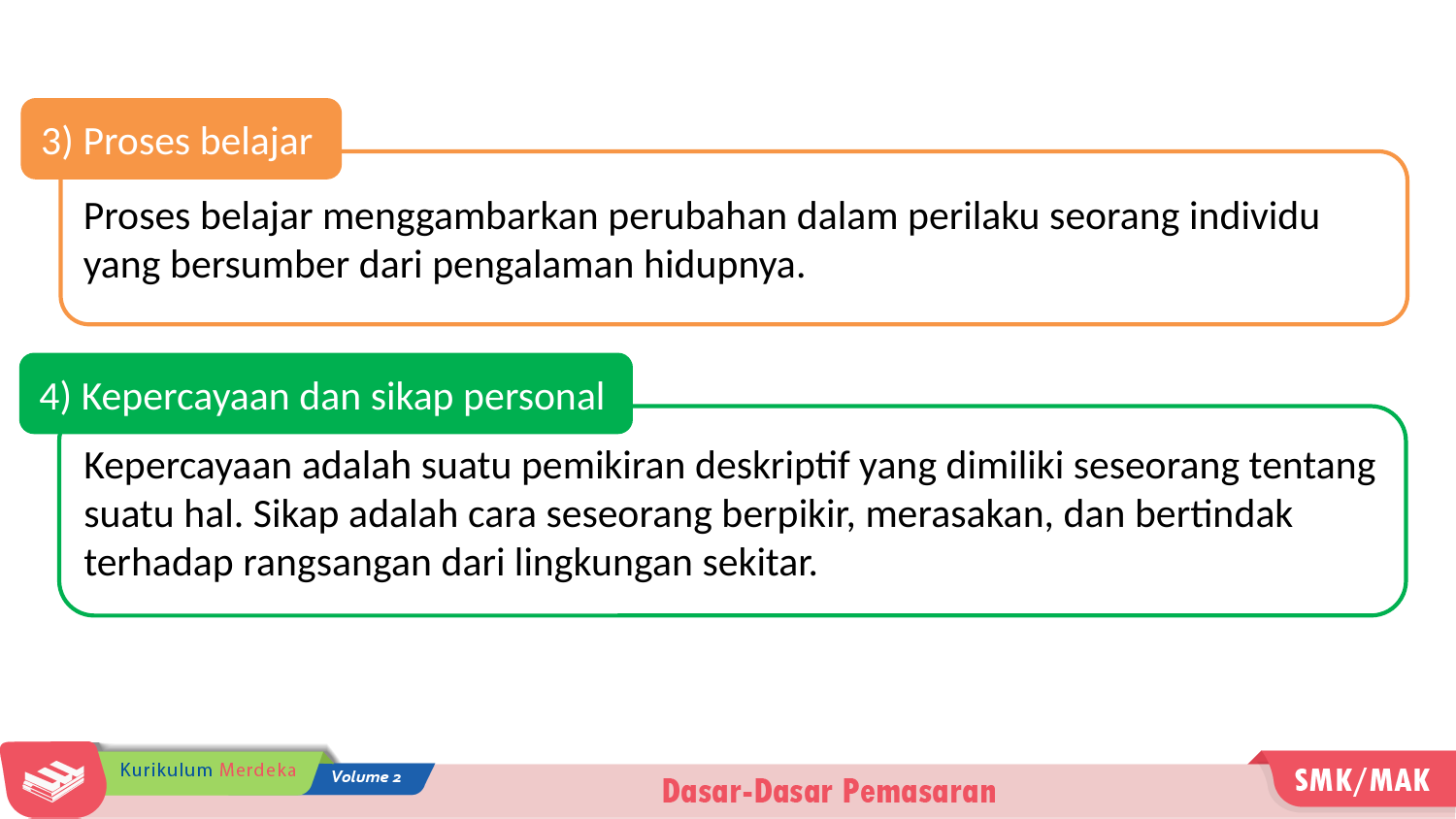

3) Proses belajar
Proses belajar menggambarkan perubahan dalam perilaku seorang individu yang bersumber dari pengalaman hidupnya.
4) Kepercayaan dan sikap personal
Kepercayaan adalah suatu pemikiran deskriptif yang dimiliki seseorang tentang suatu hal. Sikap adalah cara seseorang berpikir, merasakan, dan bertindak terhadap rangsangan dari lingkungan sekitar.